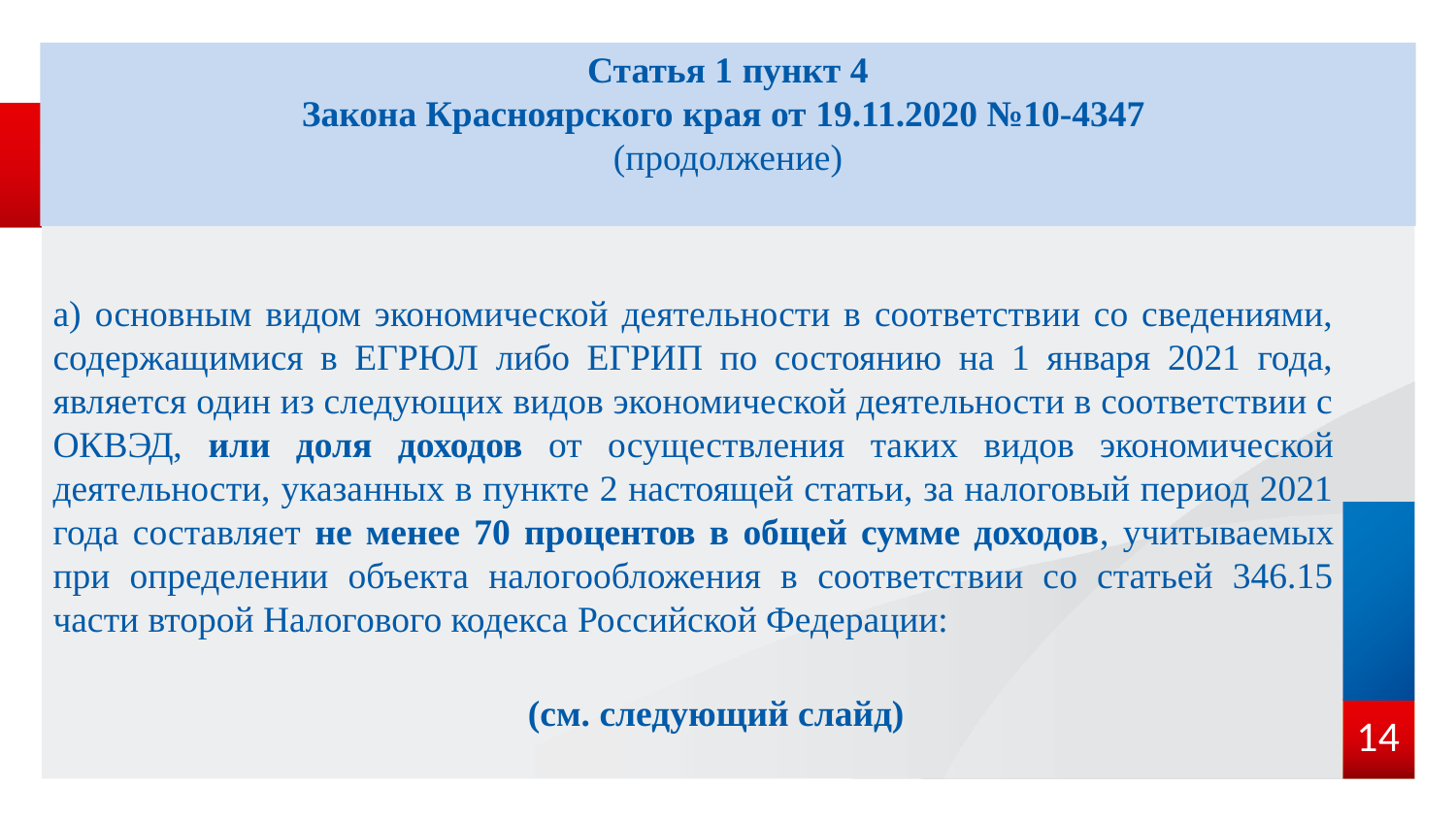

# Статья 1 пункт 4 Закона Красноярского края от 19.11.2020 №10-4347 (продолжение)

а) основным видом экономической деятельности в соответствии со сведениями, содержащимися в ЕГРЮЛ либо ЕГРИП по состоянию на 1 января 2021 года, является один из следующих видов экономической деятельности в соответствии с ОКВЭД, или доля доходов от осуществления таких видов экономической деятельности, указанных в пункте 2 настоящей статьи, за налоговый период 2021 года составляет не менее 70 процентов в общей сумме доходов, учитываемых при определении объекта налогообложения в соответствии со статьей 346.15 части второй Налогового кодекса Российской Федерации:

(см. следующий слайд)
14